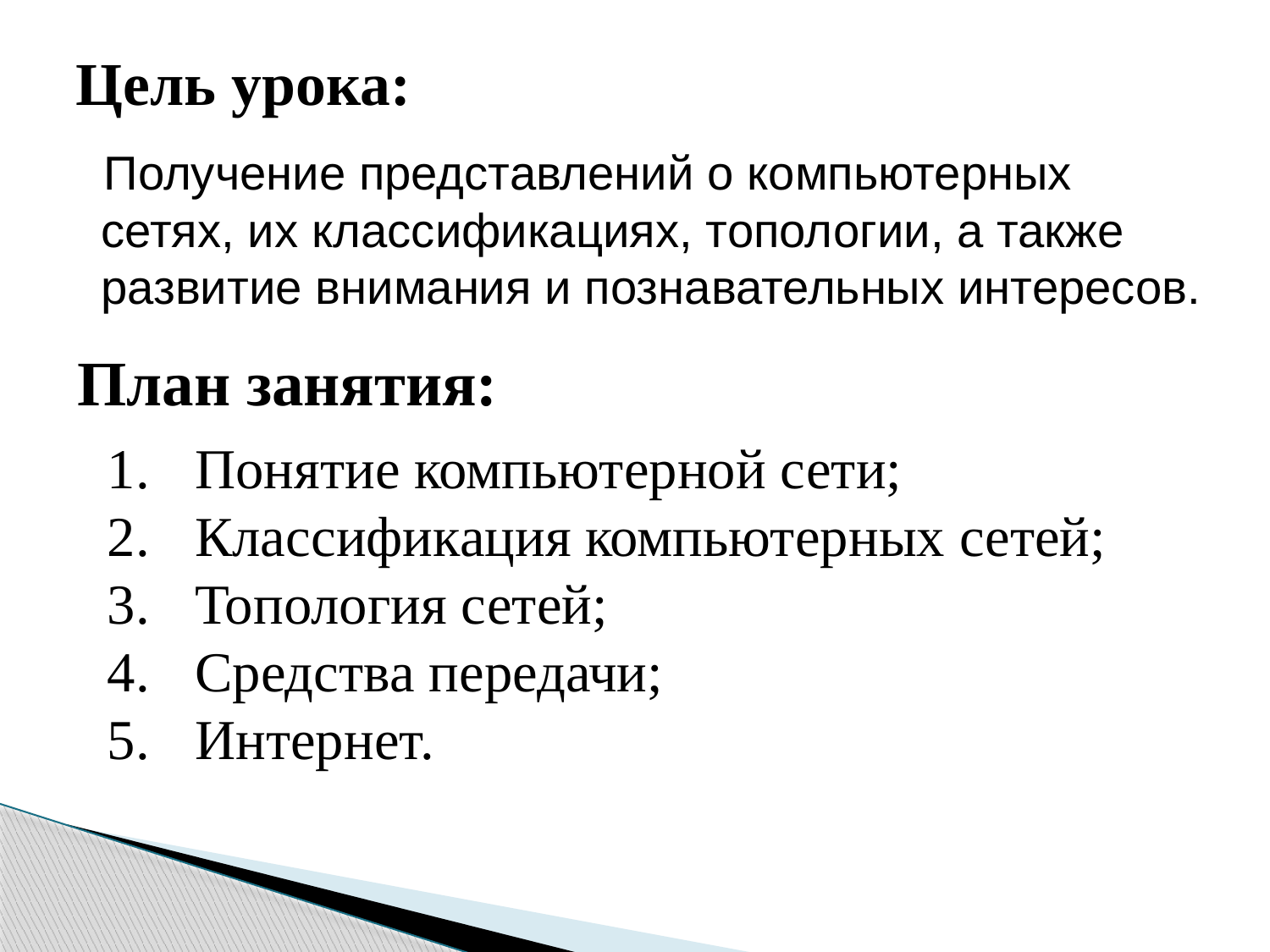

# Цель урока:
Получение представлений о компьютерных сетях, их классификациях, топологии, а также  развитие внимания и познавательных интересов.

План занятия:
Понятие компьютерной сети;
Классификация компьютерных сетей;
Топология сетей;
Средства передачи;
Интернет.